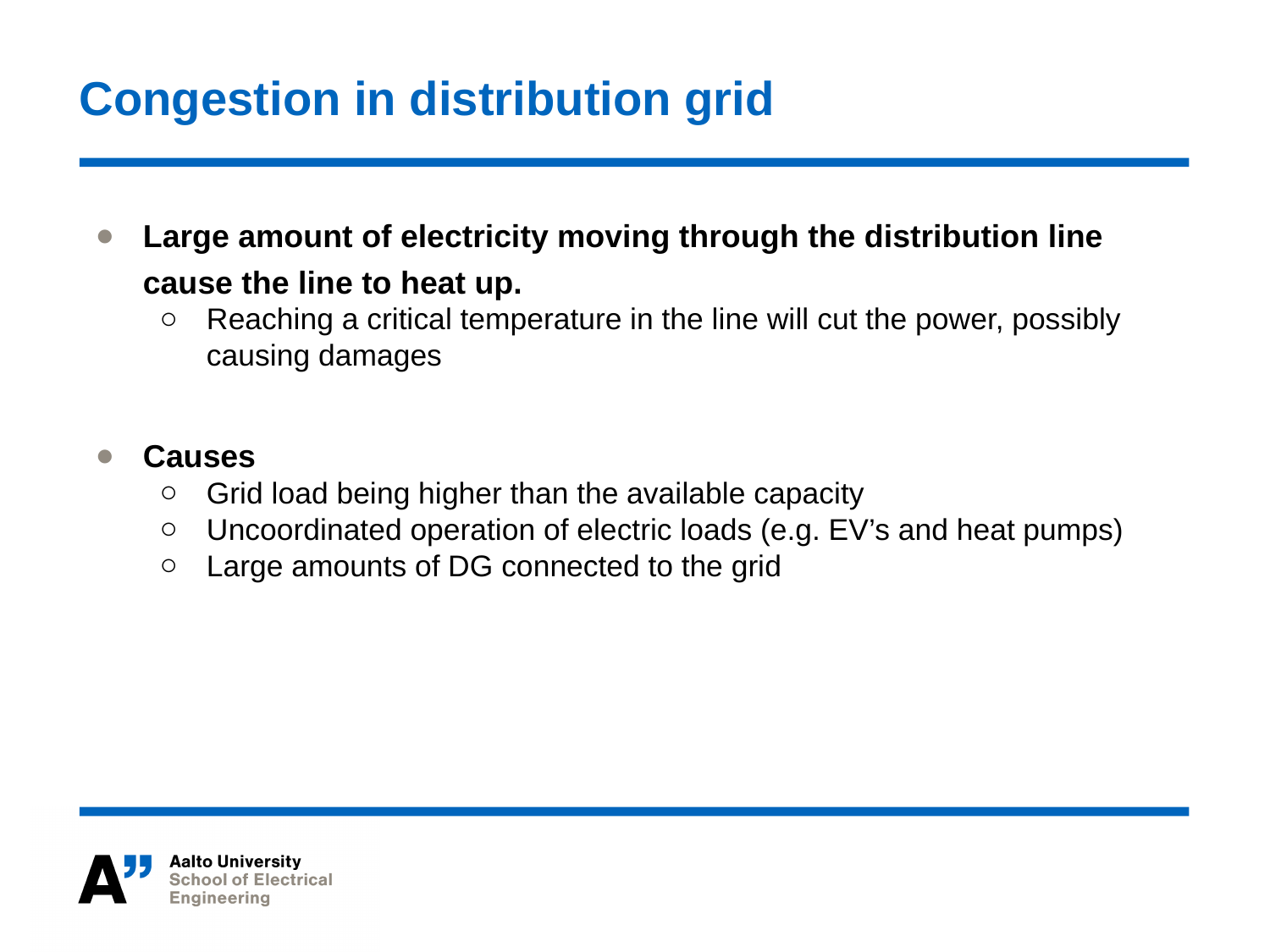

# Congestion in distribution grid
Large amount of electricity moving through the distribution line cause the line to heat up.
Reaching a critical temperature in the line will cut the power, possibly causing damages

Causes
Grid load being higher than the available capacity
Uncoordinated operation of electric loads (e.g. EV’s and heat pumps)
Large amounts of DG connected to the grid